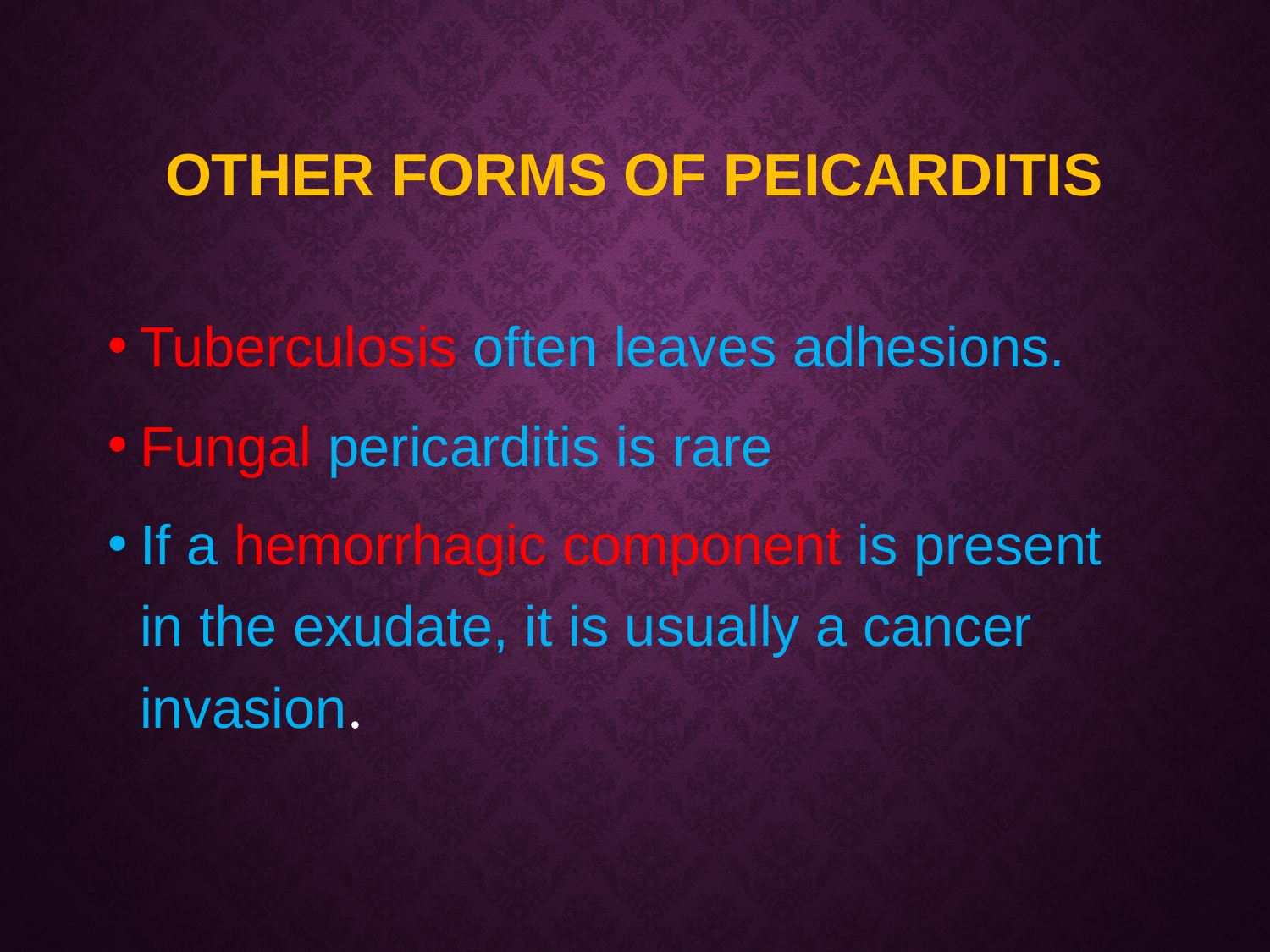

# Other forms of peicarditis
Tuberculosis often leaves adhesions.
Fungal pericarditis is rare
If a hemorrhagic component is present in the exudate, it is usually a cancer invasion.